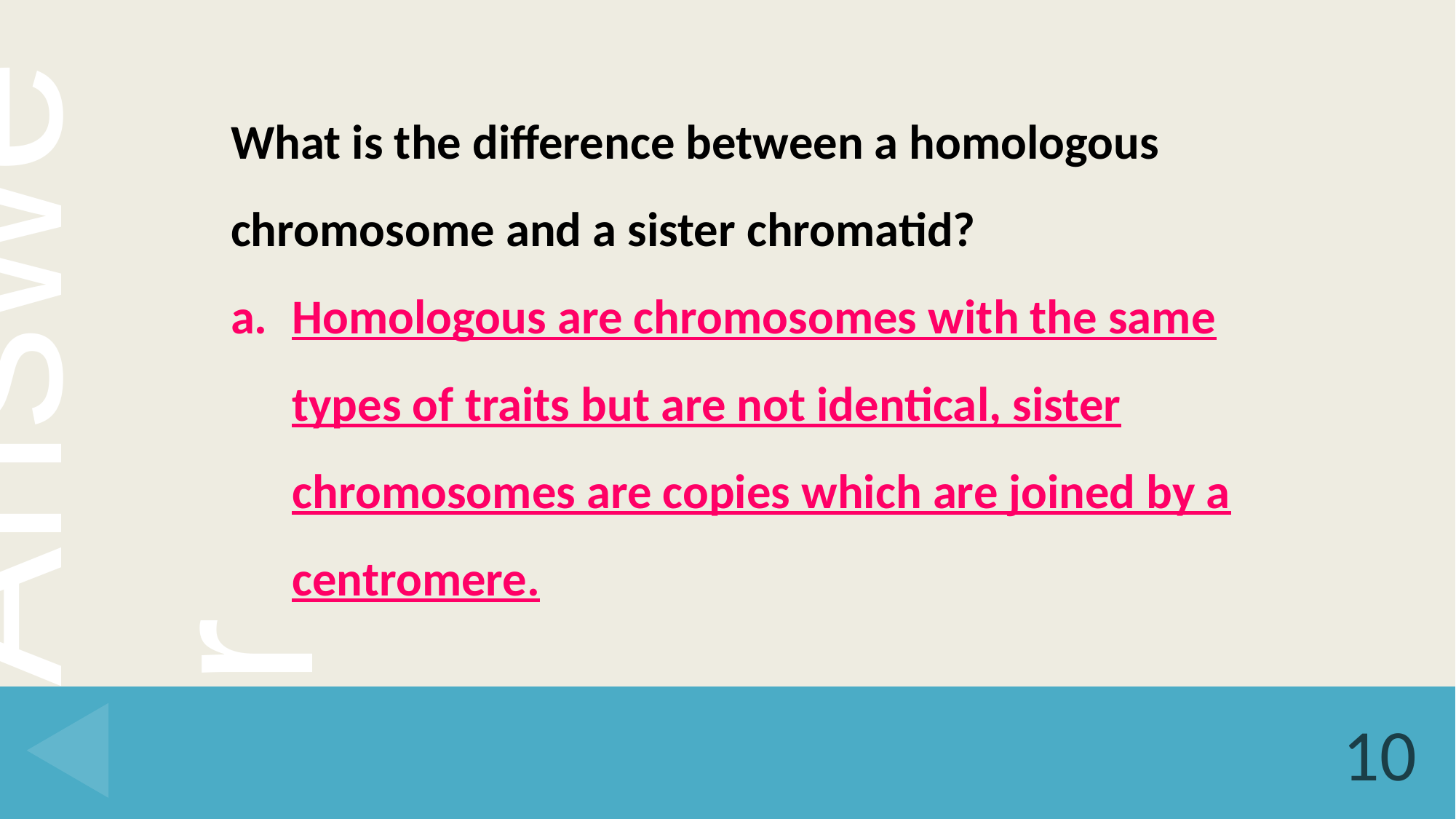

What is the difference between a homologous chromosome and a sister chromatid?
Homologous are chromosomes with the same types of traits but are not identical, sister chromosomes are copies which are joined by a centromere.
10